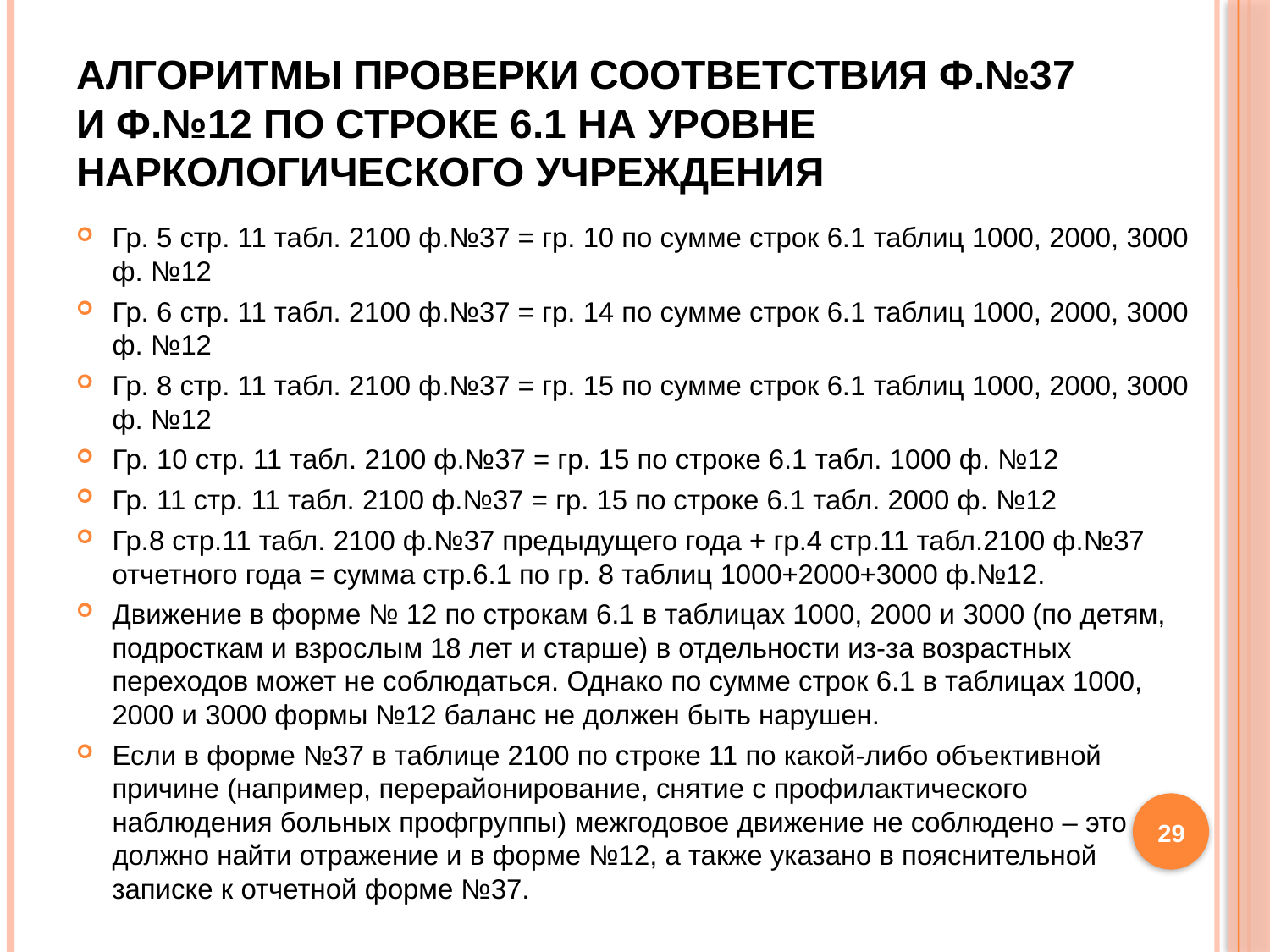

# АЛГОРИТМЫ ПРОВЕРКИ СООТВЕТСТВИЯ Ф.№37 И Ф.№12 ПО СТРОКЕ 6.1 НА УРОВНЕ НАРКОЛОГИЧЕСКОГО УЧРЕЖДЕНИЯ
Гр. 5 стр. 11 табл. 2100 ф.№37 = гр. 10 по сумме строк 6.1 таблиц 1000, 2000, 3000 ф. №12
Гр. 6 стр. 11 табл. 2100 ф.№37 = гр. 14 по сумме строк 6.1 таблиц 1000, 2000, 3000 ф. №12
Гр. 8 стр. 11 табл. 2100 ф.№37 = гр. 15 по сумме строк 6.1 таблиц 1000, 2000, 3000 ф. №12
Гр. 10 стр. 11 табл. 2100 ф.№37 = гр. 15 по строке 6.1 табл. 1000 ф. №12
Гр. 11 стр. 11 табл. 2100 ф.№37 = гр. 15 по строке 6.1 табл. 2000 ф. №12
Гр.8 стр.11 табл. 2100 ф.№37 предыдущего года + гр.4 стр.11 табл.2100 ф.№37 отчетного года = сумма стр.6.1 по гр. 8 таблиц 1000+2000+3000 ф.№12.
Движение в форме № 12 по строкам 6.1 в таблицах 1000, 2000 и 3000 (по детям, подросткам и взрослым 18 лет и старше) в отдельности из-за возрастных переходов может не соблюдаться. Однако по сумме строк 6.1 в таблицах 1000, 2000 и 3000 формы №12 баланс не должен быть нарушен.
Если в форме №37 в таблице 2100 по строке 11 по какой-либо объективной причине (например, перерайонирование, снятие с профилактического наблюдения больных профгруппы) межгодовое движение не соблюдено – это должно найти отражение и в форме №12, а также указано в пояснительной записке к отчетной форме №37.
29